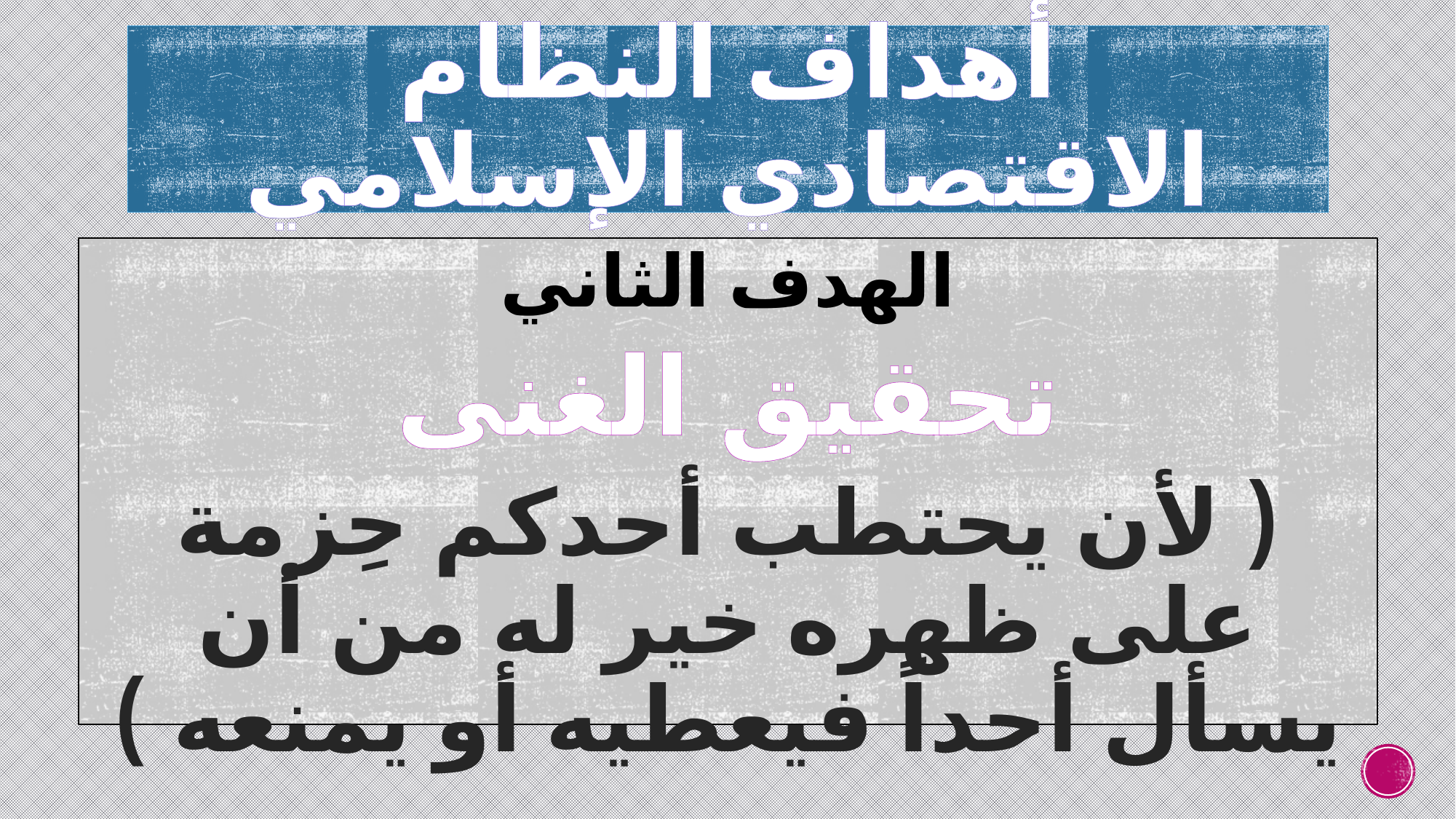

# أهداف النظام الاقتصادي الإسلامي
الهدف الثاني
تحقيق الغنى
( لأن يحتطب أحدكم حِزمة على ظهره خير له من أن يسأل أحداً فيعطيه أو يمنعه )